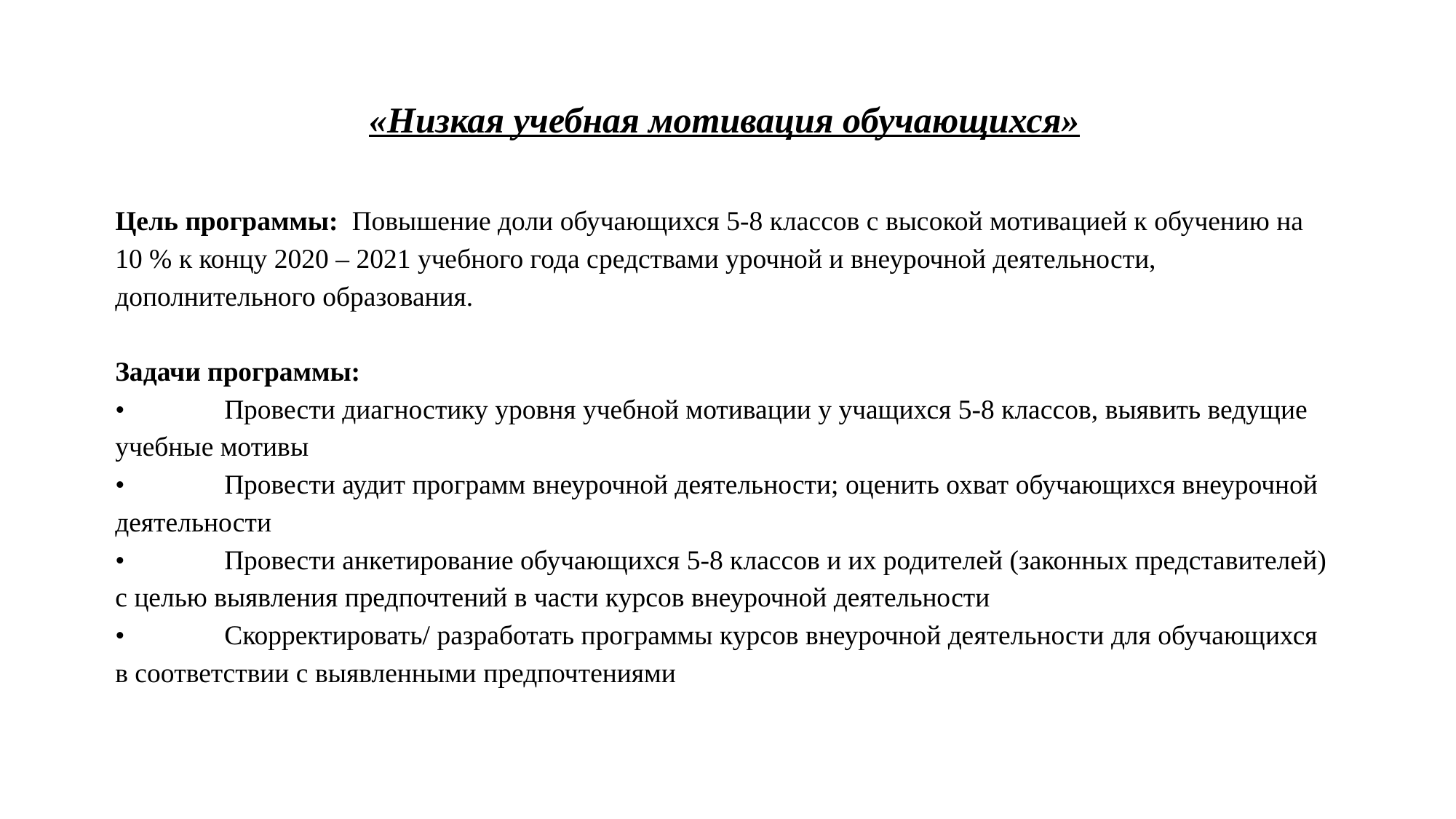

«Низкая учебная мотивация обучающихся»

Цель программы:  Повышение доли обучающихся 5-8 классов с высокой мотивацией к обучению на 10 % к концу 2020 – 2021 учебного года средствами урочной и внеурочной деятельности, дополнительного образования.

Задачи программы:
•	Провести диагностику уровня учебной мотивации у учащихся 5-8 классов, выявить ведущие учебные мотивы
•	Провести аудит программ внеурочной деятельности; оценить охват обучающихся внеурочной деятельности
•	Провести анкетирование обучающихся 5-8 классов и их родителей (законных представителей) с целью выявления предпочтений в части курсов внеурочной деятельности
•	Скорректировать/ разработать программы курсов внеурочной деятельности для обучающихся в соответствии с выявленными предпочтениями